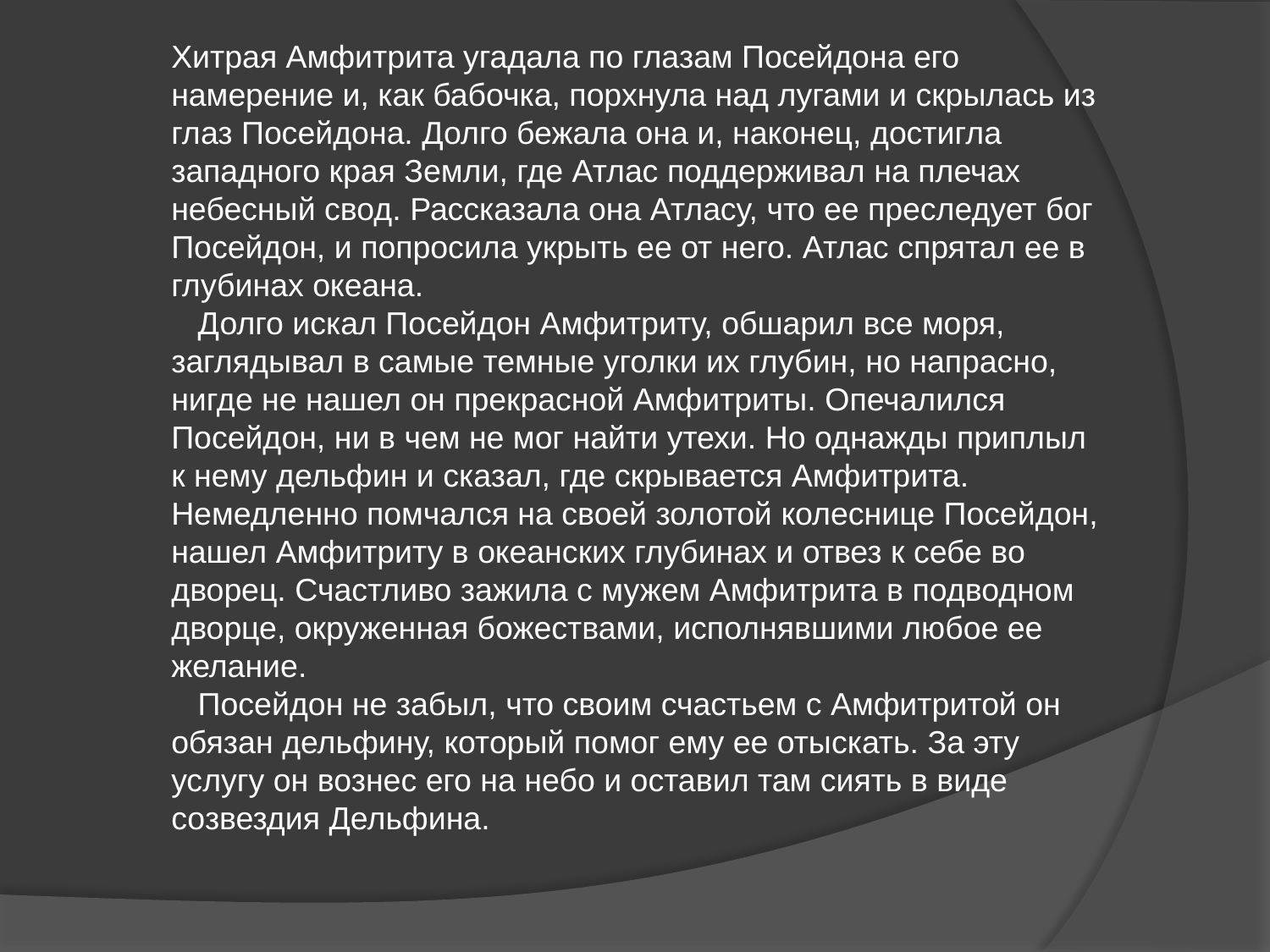

Хитрая Амфитрита угадала по глазам Посейдона его намерение и, как бабочка, порхнула над лугами и скрылась из глаз Посейдона. Долго бежала она и, наконец, достигла западного края Земли, где Атлас поддерживал на плечах небесный свод. Рассказала она Атласу, что ее преследует бог Посейдон, и попросила укрыть ее от него. Атлас спрятал ее в глубинах океана.
   Долго искал Посейдон Амфитриту, обшарил все моря, заглядывал в самые темные уголки их глубин, но напрасно, нигде не нашел он прекрасной Амфитриты. Опечалился Посейдон, ни в чем не мог найти утехи. Но однажды приплыл к нему дельфин и сказал, где скрывается Амфитрита. Немедленно помчался на своей золотой колеснице Посейдон, нашел Амфитриту в океанских глубинах и отвез к себе во дворец. Счастливо зажила с мужем Амфитрита в подводном дворце, окруженная божествами, исполнявшими любое ее желание.
   Посейдон не забыл, что своим счастьем с Амфитритой он обязан дельфину, который помог ему ее отыскать. За эту услугу он вознес его на небо и оставил там сиять в виде созвездия Дельфина.